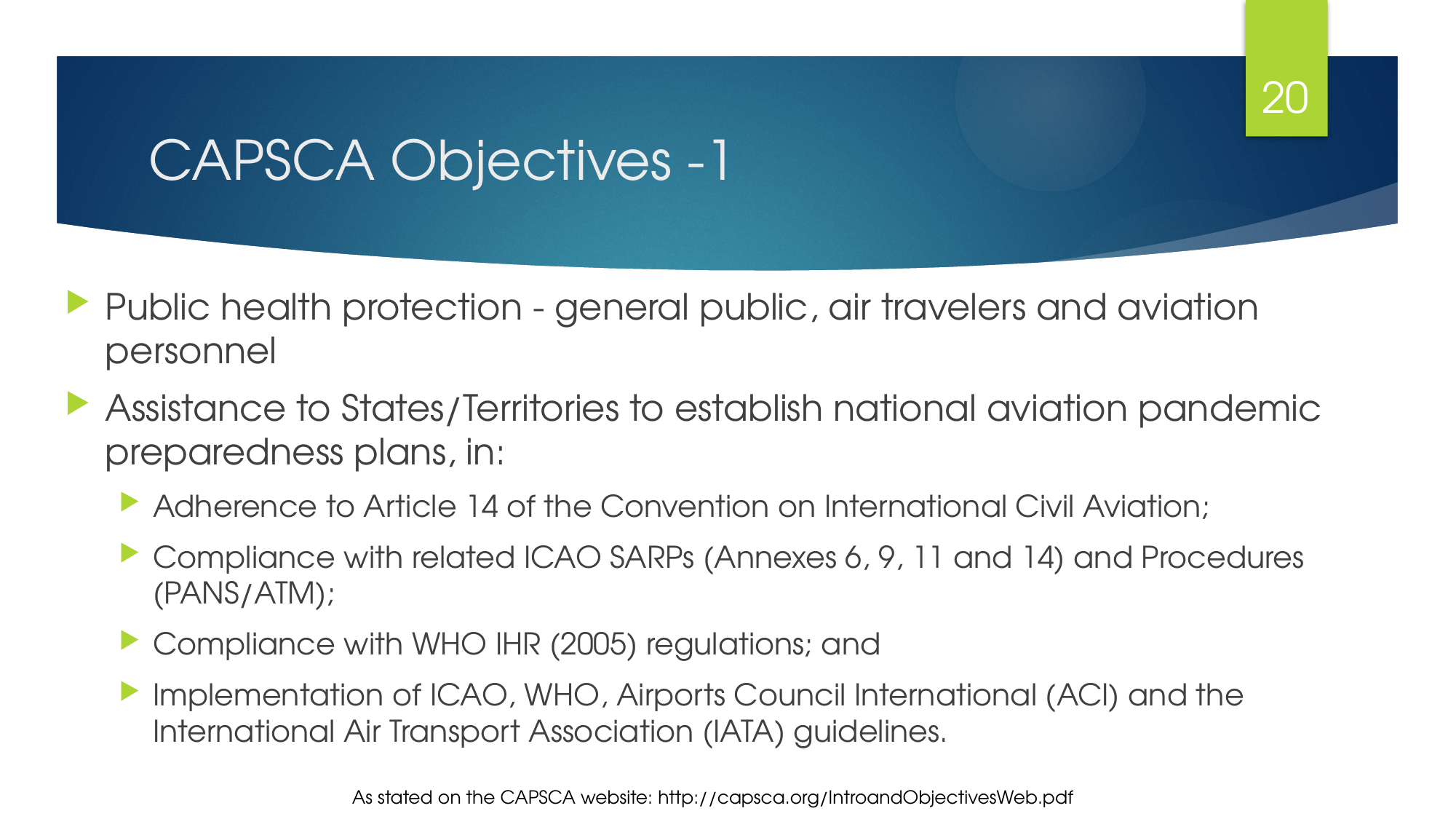

20
# CAPSCA Objectives -1
Public health protection - general public, air travelers and aviation personnel
Assistance to States/Territories to establish national aviation pandemic preparedness plans, in:
Adherence to Article 14 of the Convention on International Civil Aviation;
Compliance with related ICAO SARPs (Annexes 6, 9, 11 and 14) and Procedures (PANS/ATM);
Compliance with WHO IHR (2005) regulations; and
Implementation of ICAO, WHO, Airports Council International (ACI) and the International Air Transport Association (IATA) guidelines.
As stated on the CAPSCA website: http://capsca.org/IntroandObjectivesWeb.pdf